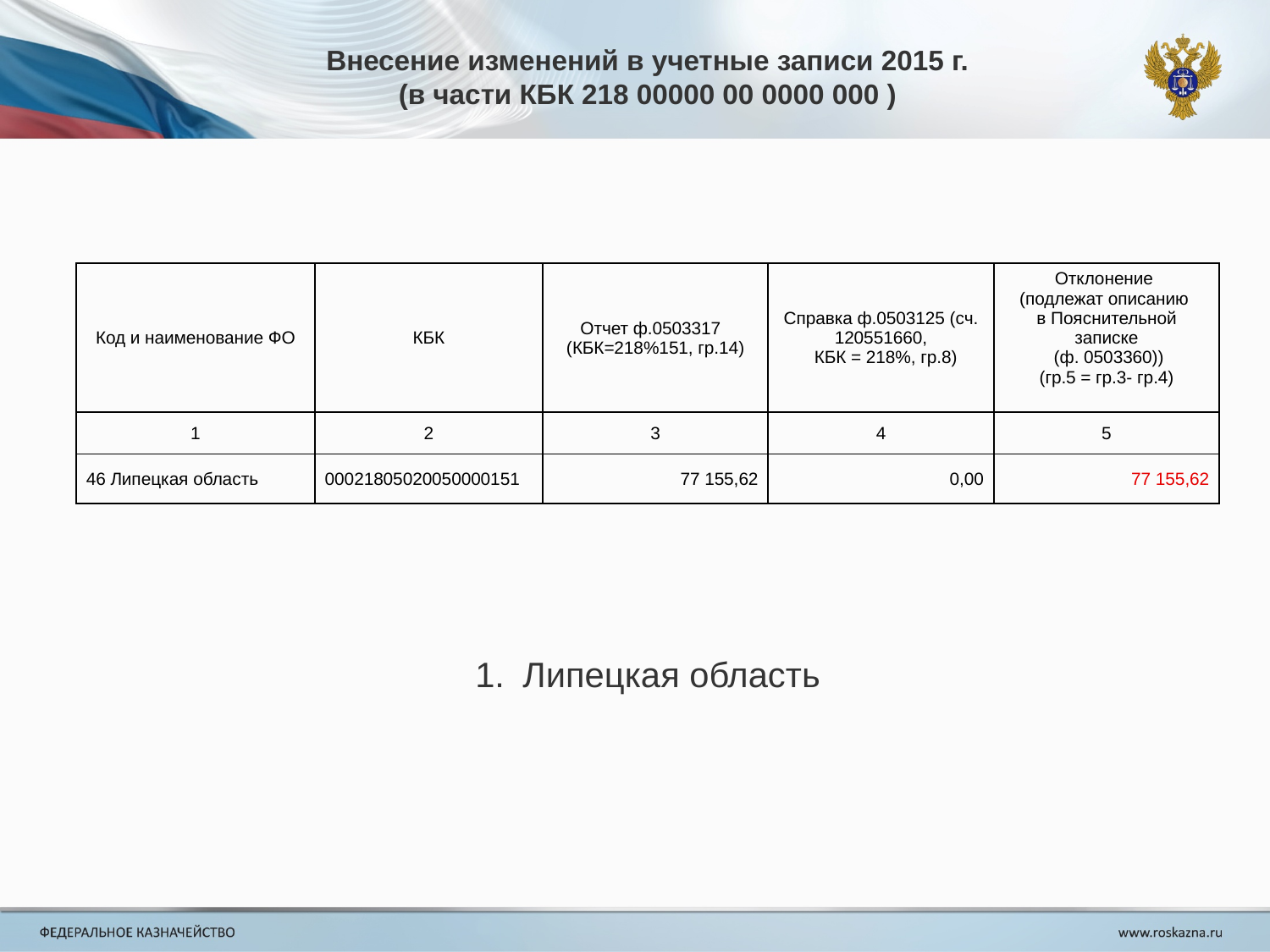

Внесение изменений в учетные записи 2015 г.
(в части КБК 218 00000 00 0000 000 )
| Код и наименование ФО | КБК | Отчет ф.0503317 (КБК=218%151, гр.14) | Справка ф.0503125 (сч. 120551660, КБК = 218%, гр.8) | Отклонение (подлежат описанию в Пояснительной записке (ф. 0503360)) (гр.5 = гр.3- гр.4) |
| --- | --- | --- | --- | --- |
| 1 | 2 | 3 | 4 | 5 |
| 46 Липецкая область | 00021805020050000151 | 77 155,62 | 0,00 | 77 155,62 |
Липецкая область